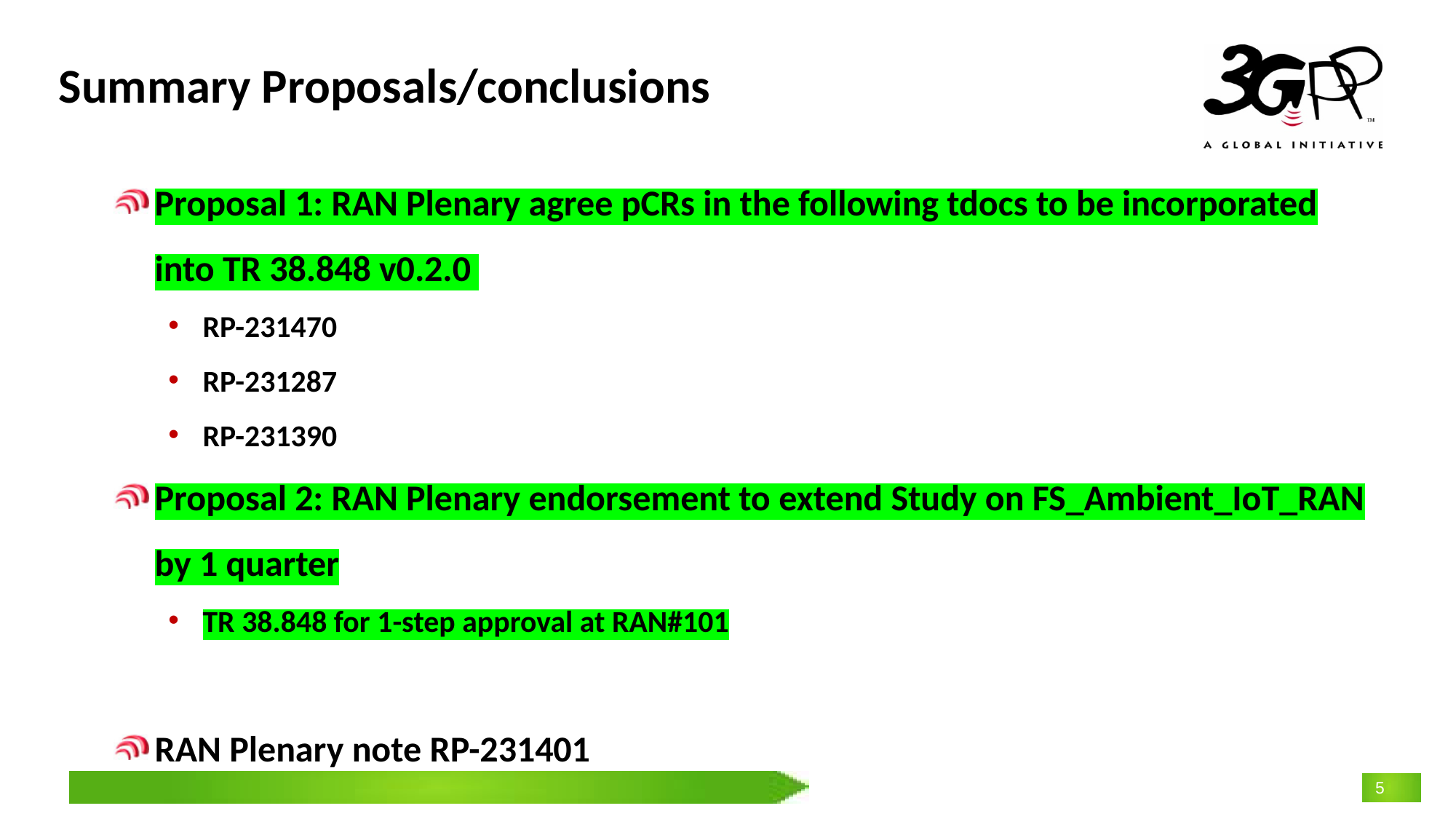

# Summary Proposals/conclusions
Proposal 1: RAN Plenary agree pCRs in the following tdocs to be incorporated into TR 38.848 v0.2.0
RP-231470
RP-231287
RP-231390
Proposal 2: RAN Plenary endorsement to extend Study on FS_Ambient_IoT_RAN by 1 quarter
TR 38.848 for 1-step approval at RAN#101

RAN Plenary note RP-231401